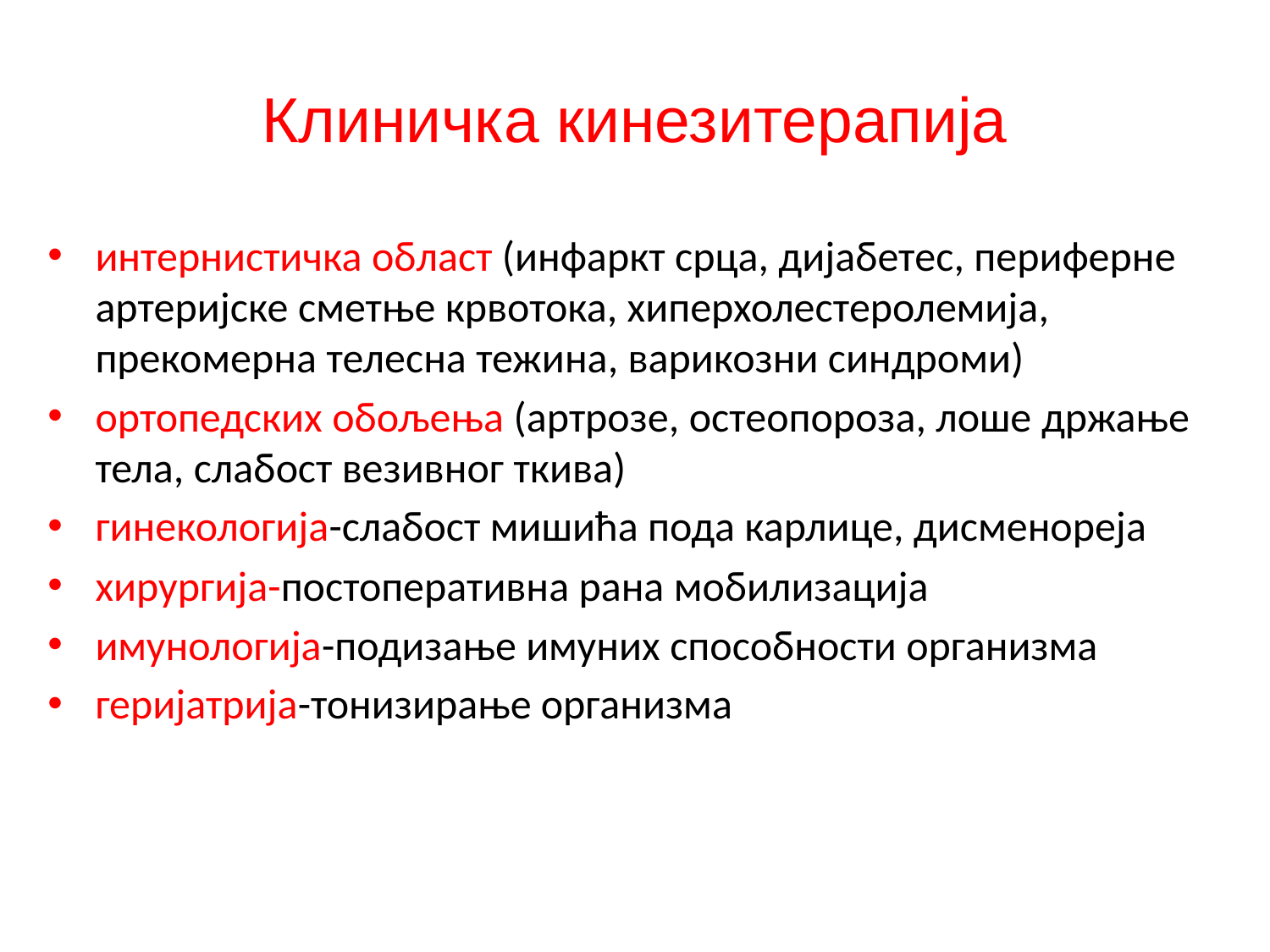

# Клиничка кинезитерапија
интернистичка област (инфаркт срца, дијабетес, периферне артеријске сметње крвотока, хиперхолестеролемија, прекомерна телесна тежина, варикозни синдроми)
ортопедских обољења (артрозе, остеопороза, лоше држање тела, слабост везивног ткива)
гинекологија-слабост мишића пода карлице, дисменореја
хирургија-постоперативна рана мобилизација
имунологија-подизање имуних способности организма
геријатрија-тонизирање организма